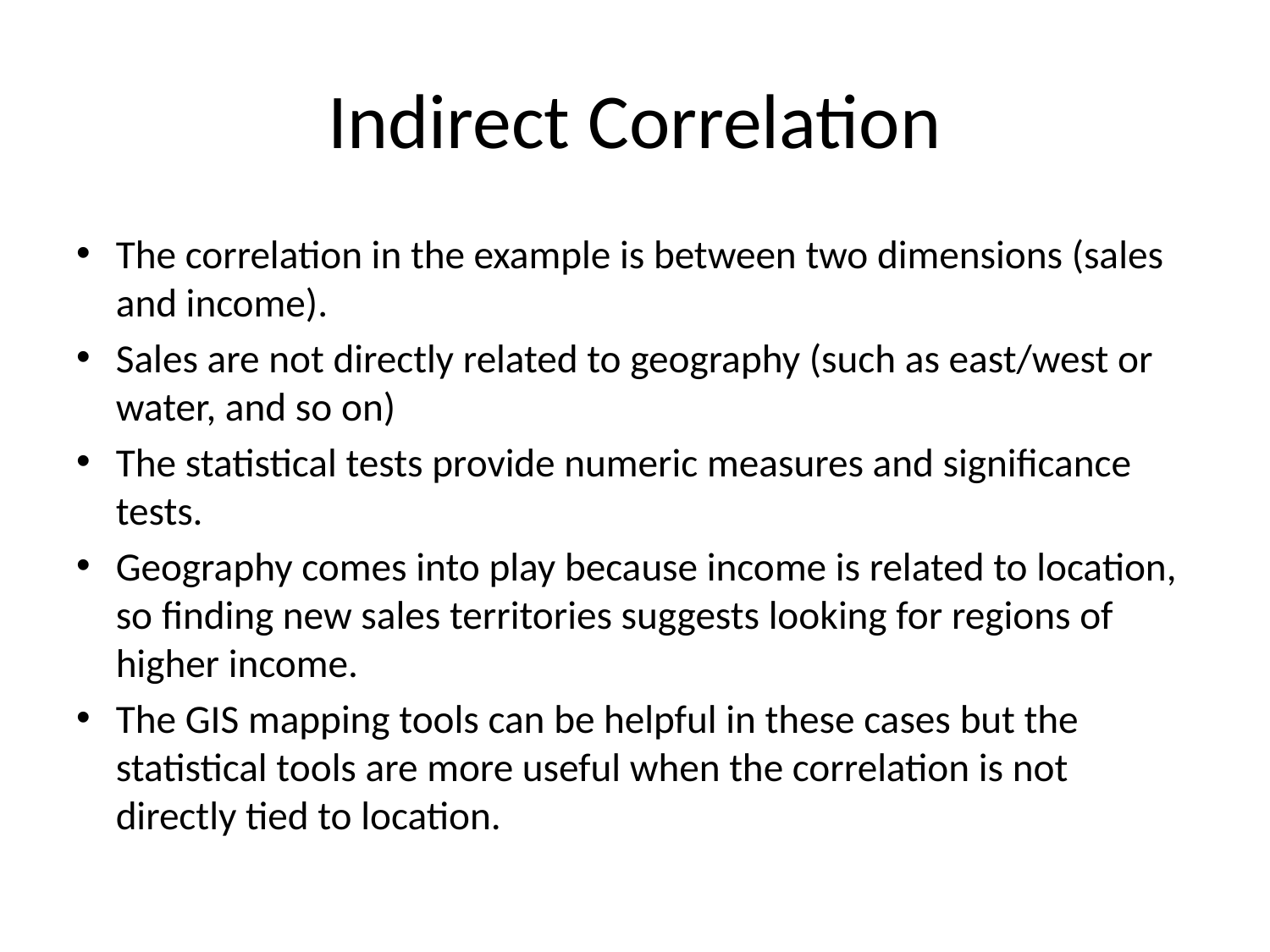

# Indirect Correlation
The correlation in the example is between two dimensions (sales and income).
Sales are not directly related to geography (such as east/west or water, and so on)
The statistical tests provide numeric measures and significance tests.
Geography comes into play because income is related to location, so finding new sales territories suggests looking for regions of higher income.
The GIS mapping tools can be helpful in these cases but the statistical tools are more useful when the correlation is not directly tied to location.